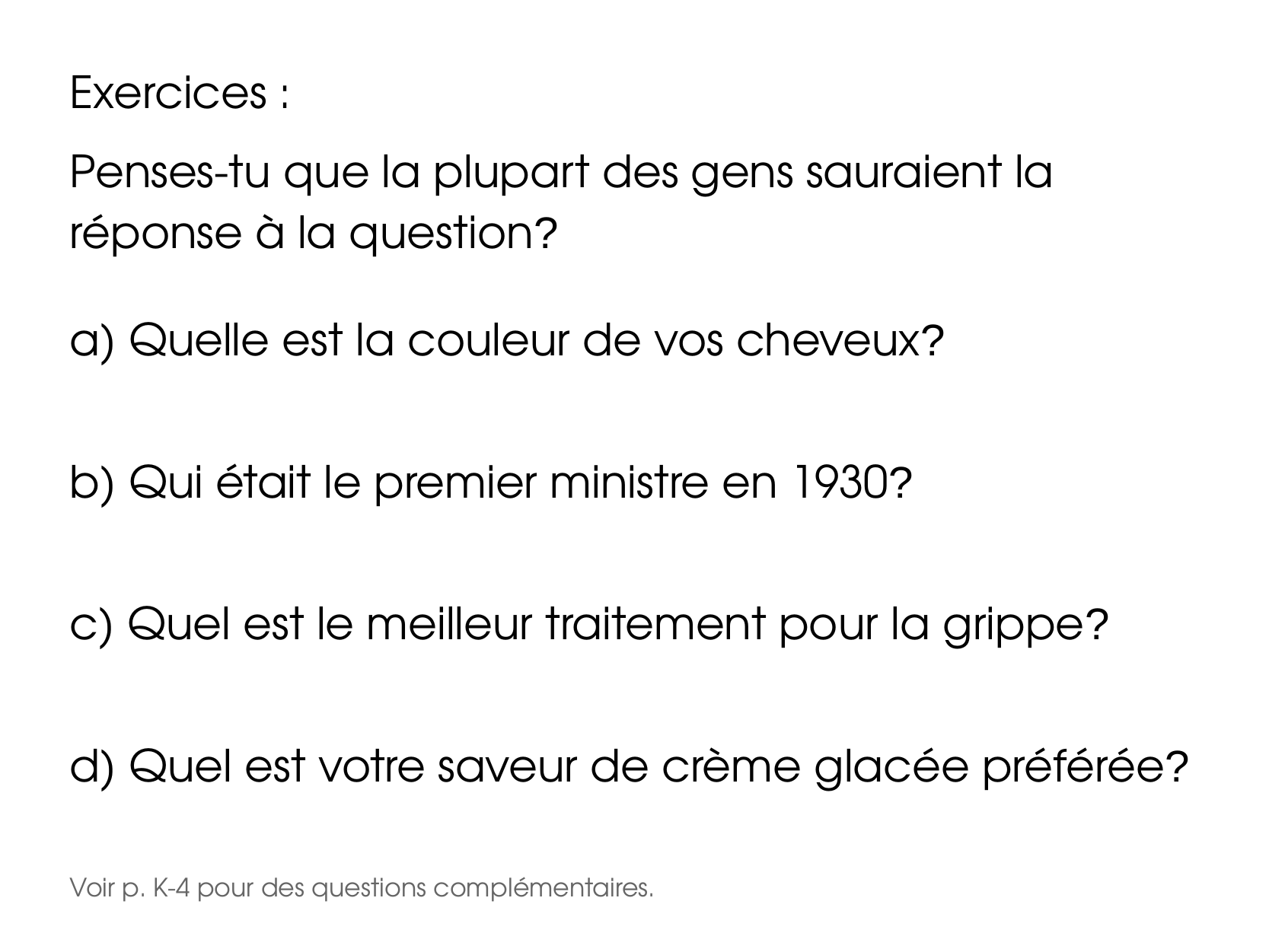

Exercices :
Penses-tu que la plupart des gens sauraient la réponse à la question?
a) Quelle est la couleur de vos cheveux?
b) Qui était le premier ministre en 1930?
c) Quel est le meilleur traitement pour la grippe?
d) Quel est votre saveur de crème glacée préférée?
Voir p. K-4 pour des questions complémentaires.